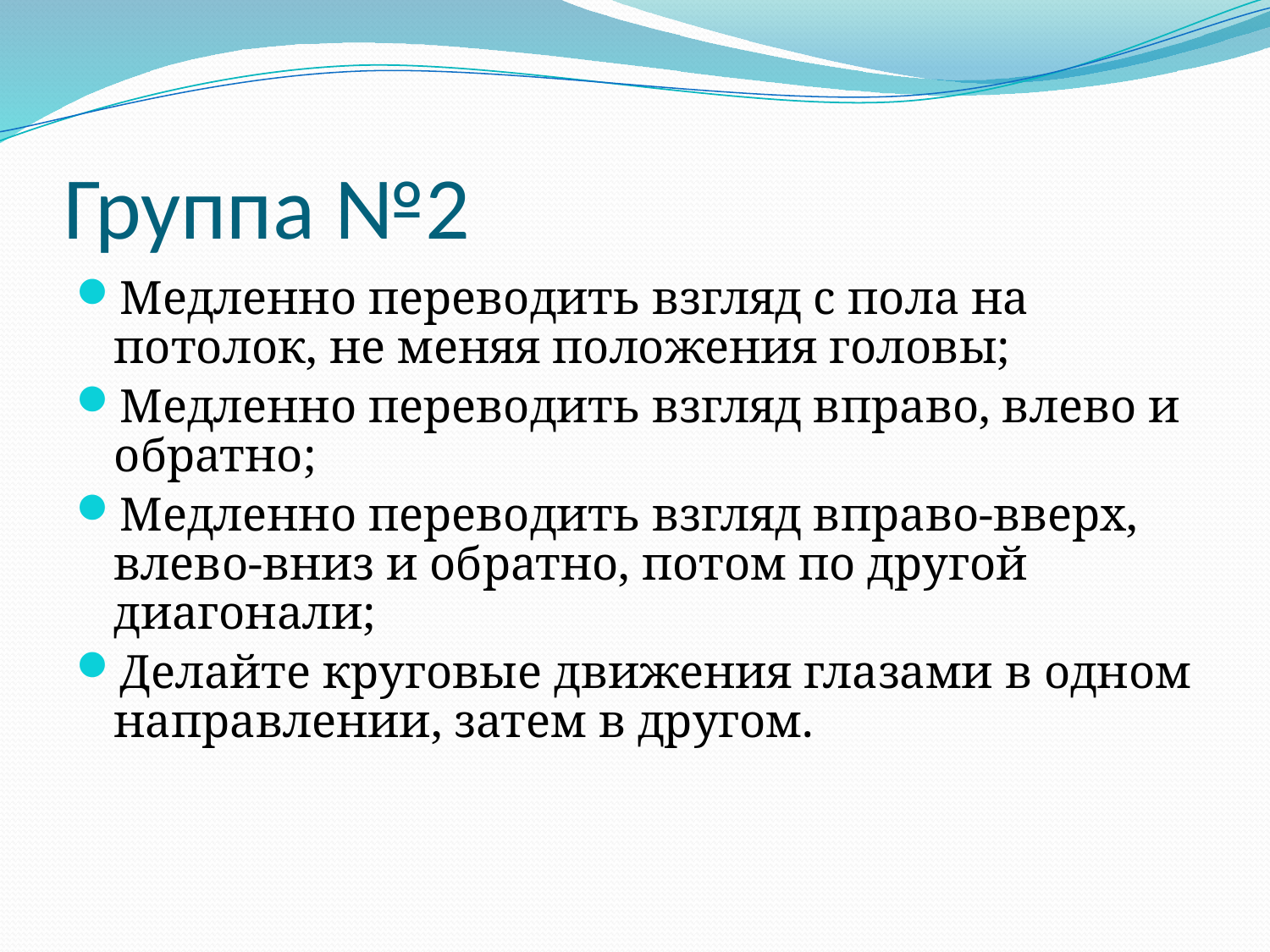

# Группа №2
Медленно переводить взгляд с пола на потолок, не меняя положения головы;
Медленно переводить взгляд вправо, влево и обратно;
Медленно переводить взгляд вправо-вверх, влево-вниз и обратно, потом по другой диагонали;
Делайте круговые движения глазами в одном направлении, затем в другом.